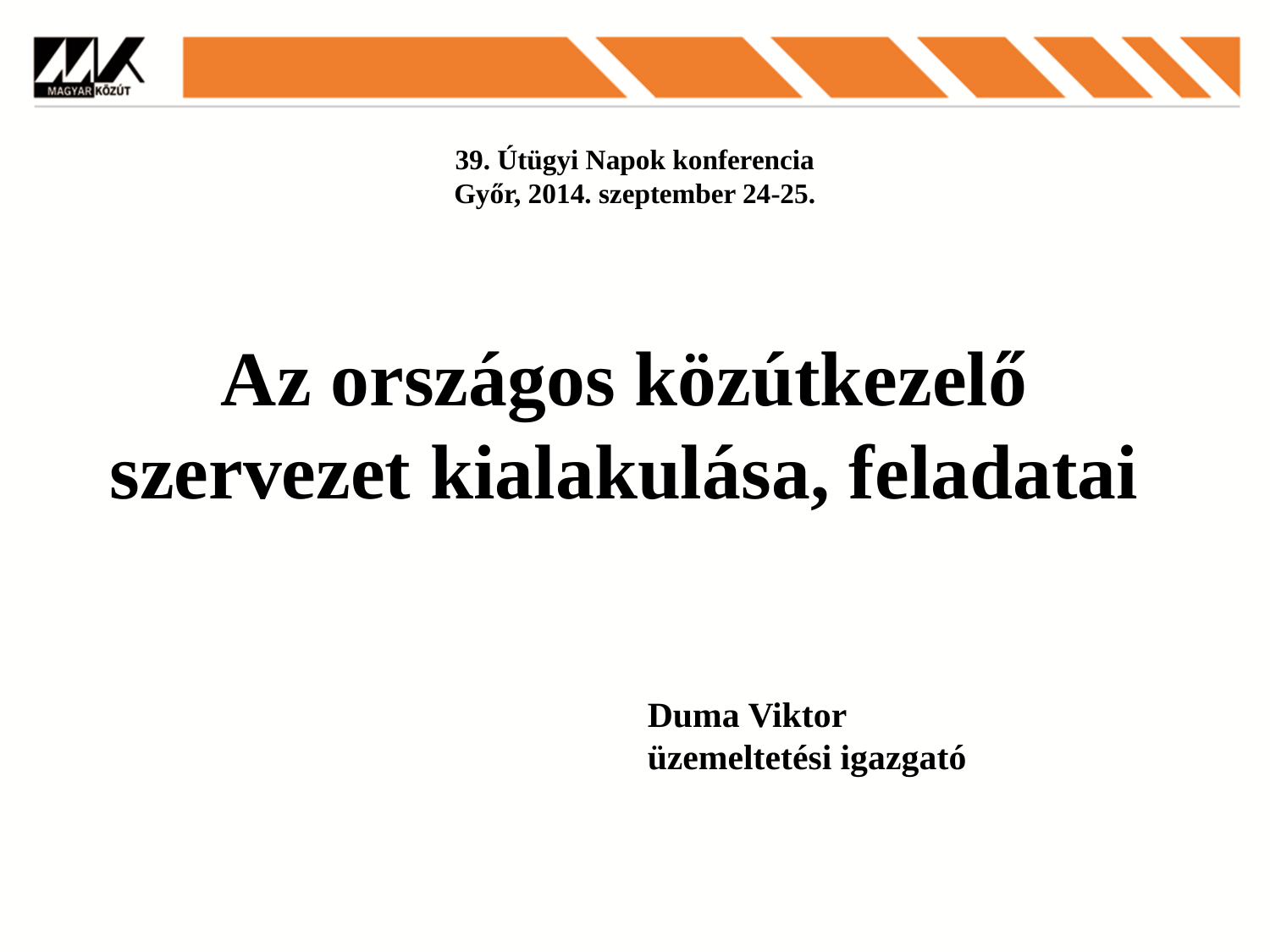

39. Útügyi Napok konferencia
Győr, 2014. szeptember 24-25.
# Az országos közútkezelő szervezet kialakulása, feladatai
Duma Viktor
üzemeltetési igazgató